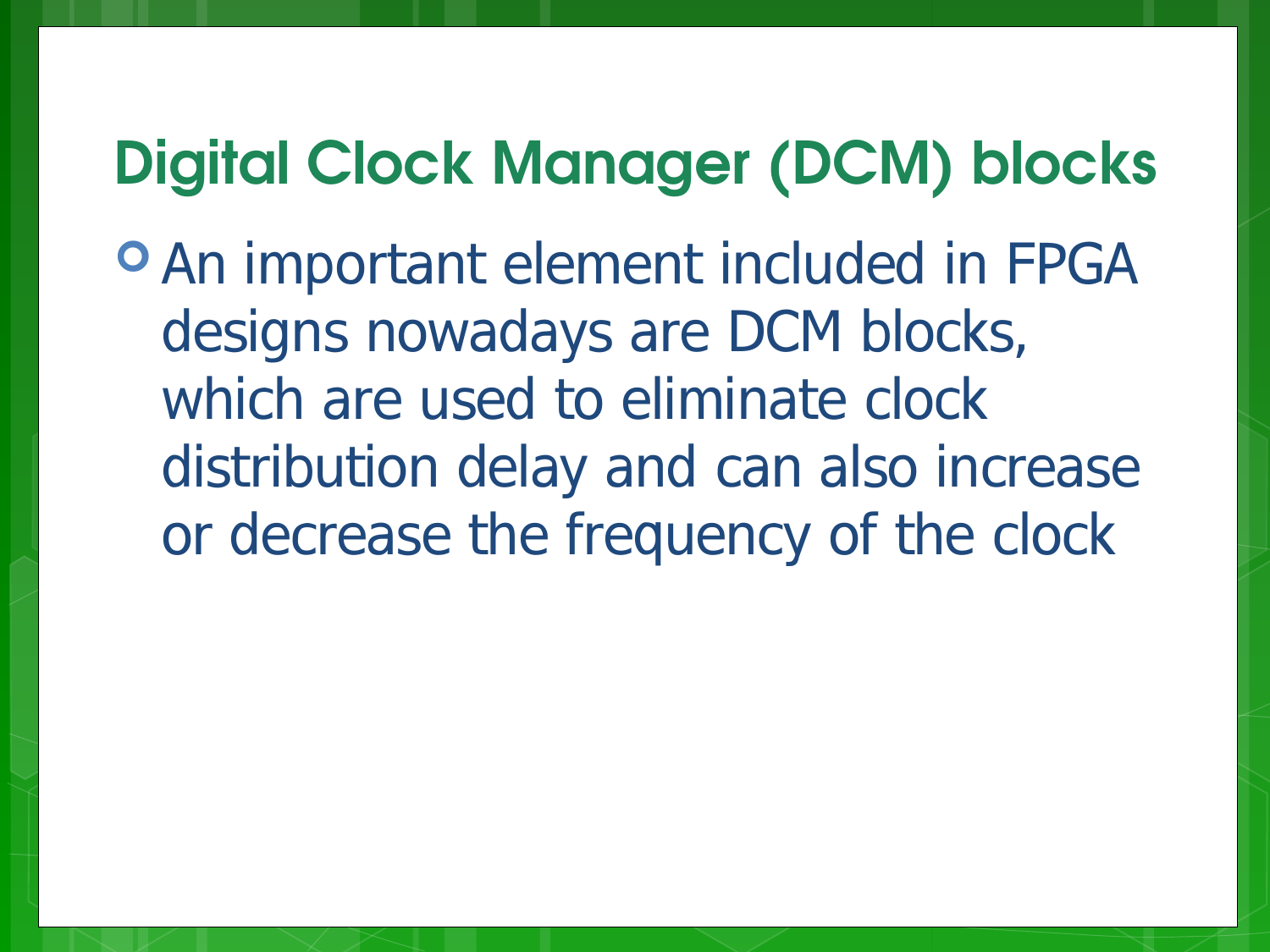

# Digital Clock Manager (DCM) blocks
An important element included in FPGA designs nowadays are DCM blocks, which are used to eliminate clock distribution delay and can also increase or decrease the frequency of the clock